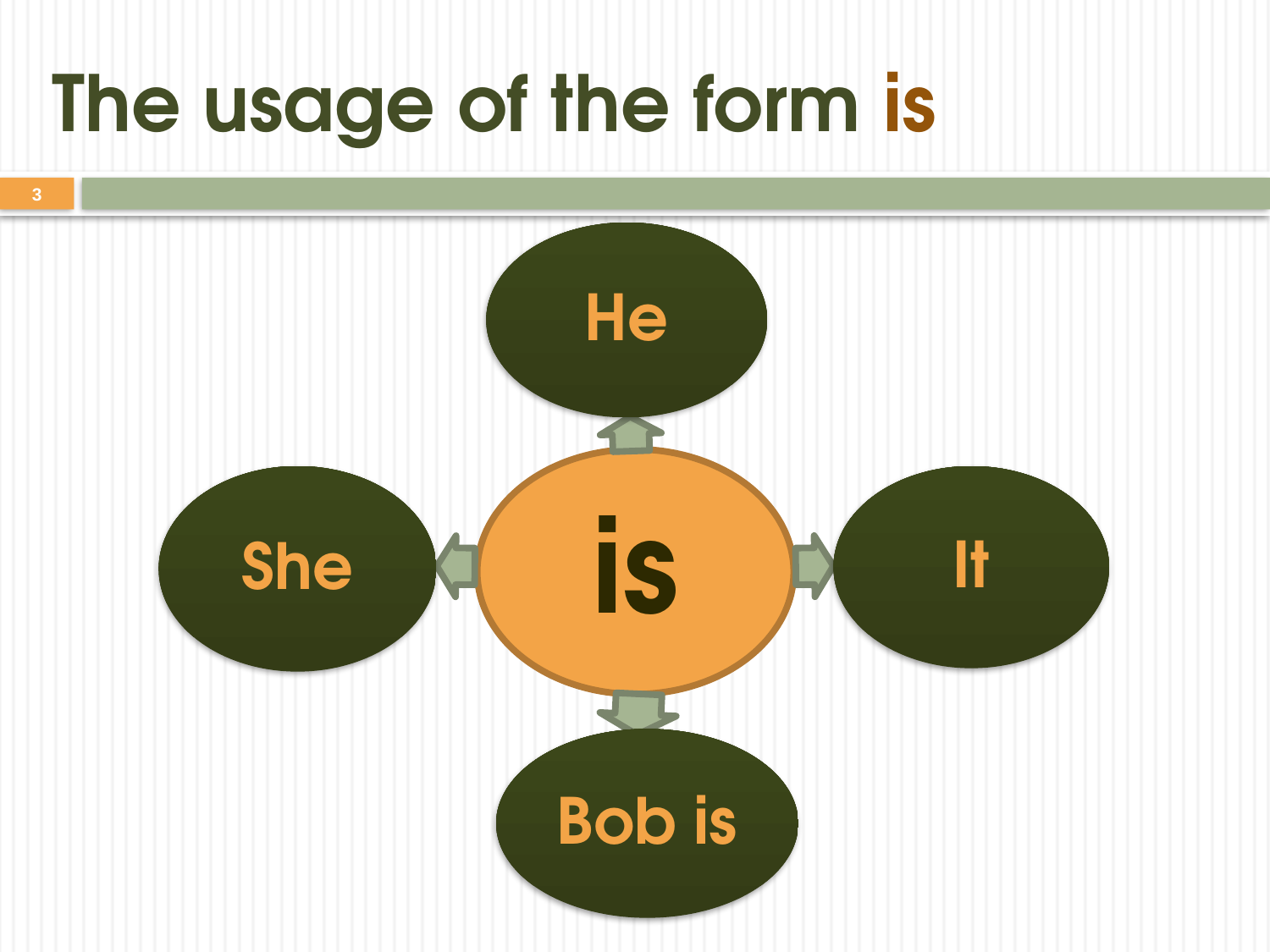

# The usage of the form is
3
is

He

It

Bob is

She